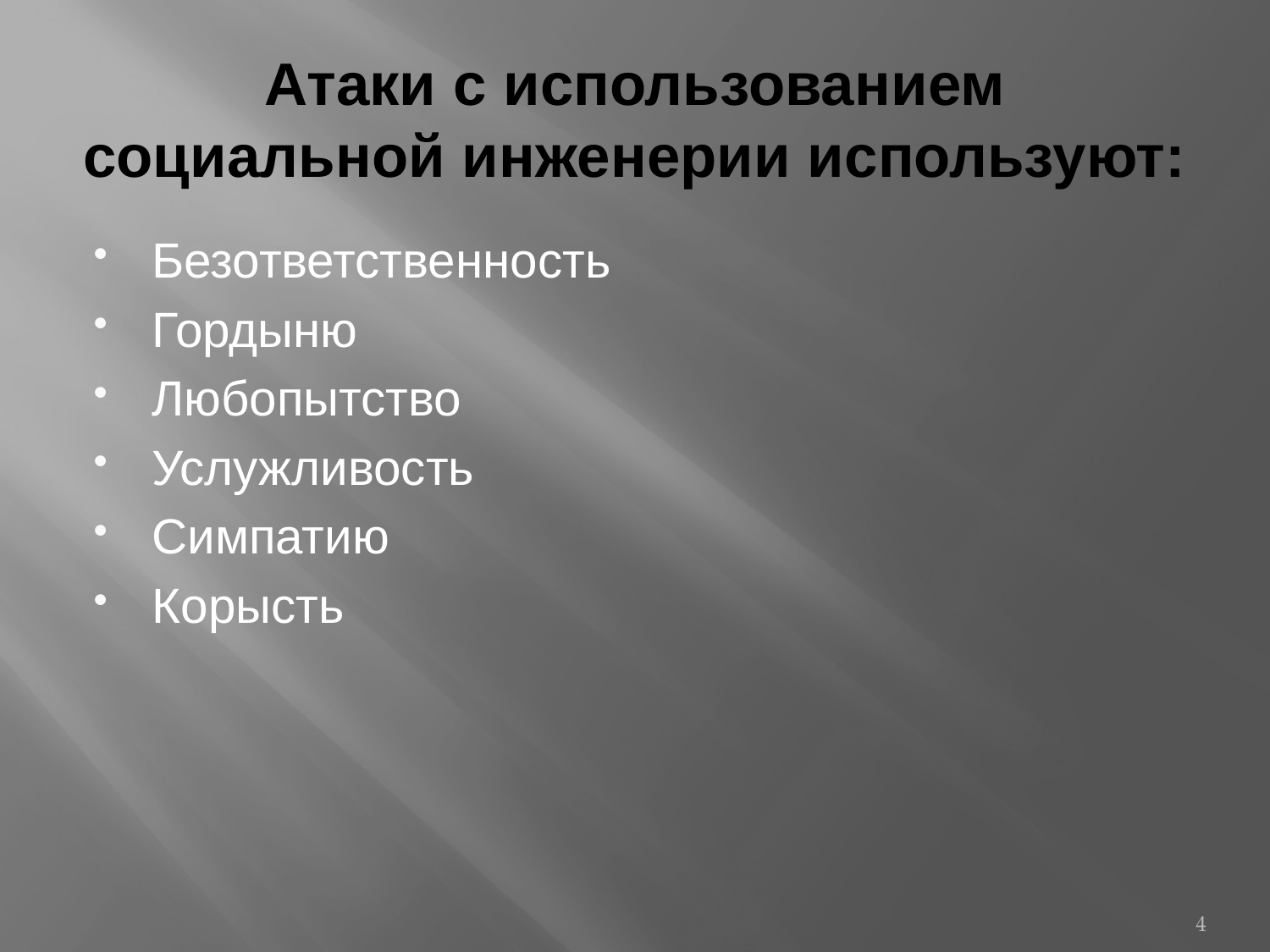

# Атаки с использованием социальной инженерии используют:
Безответственность
Гордыню
Любопытство
Услужливость
Симпатию
Корысть
4